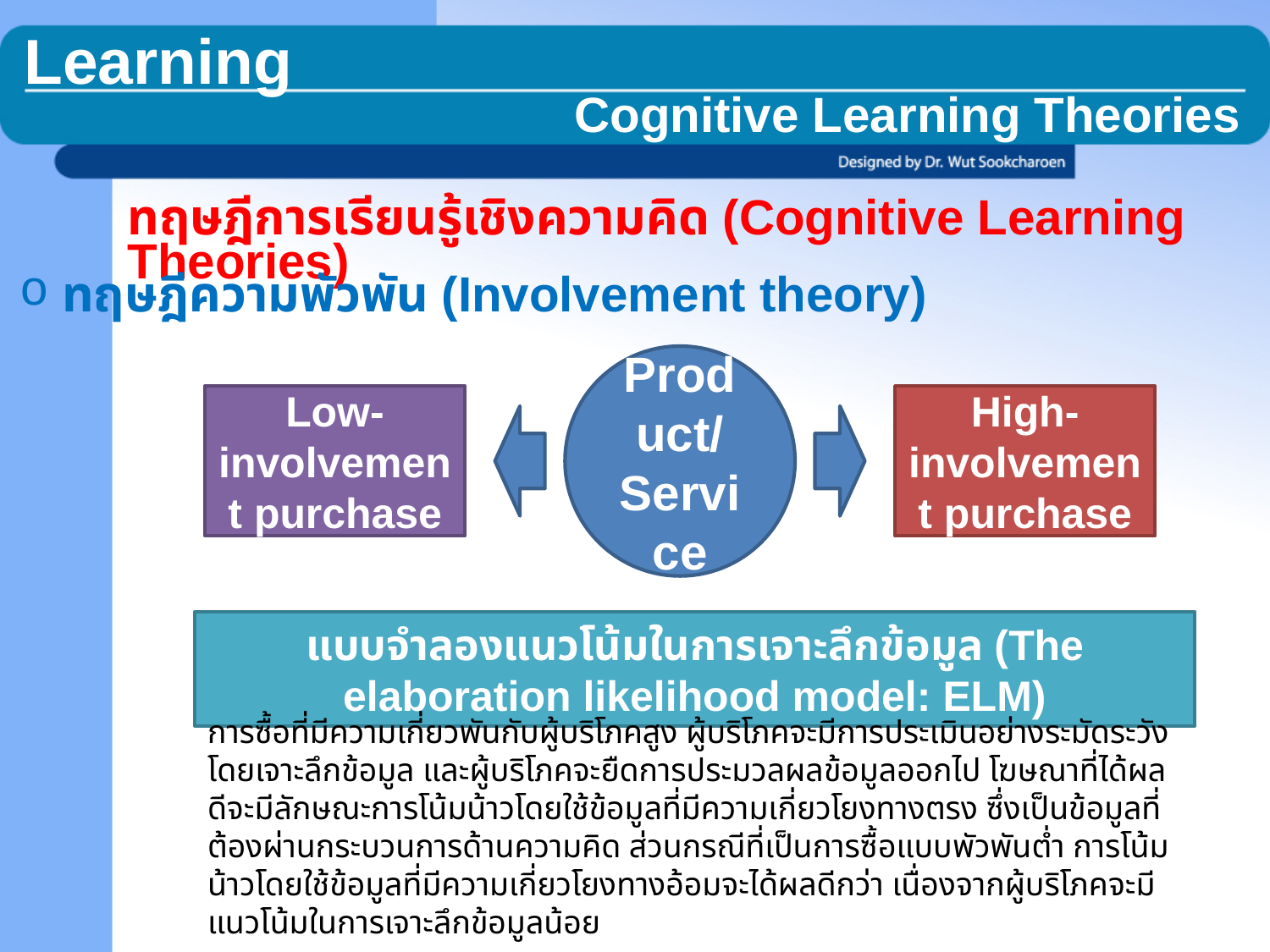

Learning
Cognitive Learning Theories
ทฤษฎีการเรียนรู้เชิงความคิด (Cognitive Learning Theories)

 ทฤษฎีความพัวพัน (Involvement theory)
Product/
Service
Low-involvement purchase
High-involvement purchase

แบบจำลองแนวโน้มในการเจาะลึกข้อมูล (The elaboration likelihood model: ELM)
การซื้อที่มีความเกี่ยวพันกับผู้บริโภคสูง ผู้บริโภคจะมีการประเมินอย่างระมัดระวัง โดยเจาะลึกข้อมูล และผู้บริโภคจะยืดการประมวลผลข้อมูลออกไป โฆษณาที่ได้ผลดีจะมีลักษณะการโน้มน้าวโดยใช้ข้อมูลที่มีความเกี่ยวโยงทางตรง ซึ่งเป็นข้อมูลที่ต้องผ่านกระบวนการด้านความคิด ส่วนกรณีที่เป็นการซื้อแบบพัวพันต่ำ การโน้มน้าวโดยใช้ข้อมูลที่มีความเกี่ยวโยงทางอ้อมจะได้ผลดีกว่า เนื่องจากผู้บริโภคจะมีแนวโน้มในการเจาะลึกข้อมูลน้อย